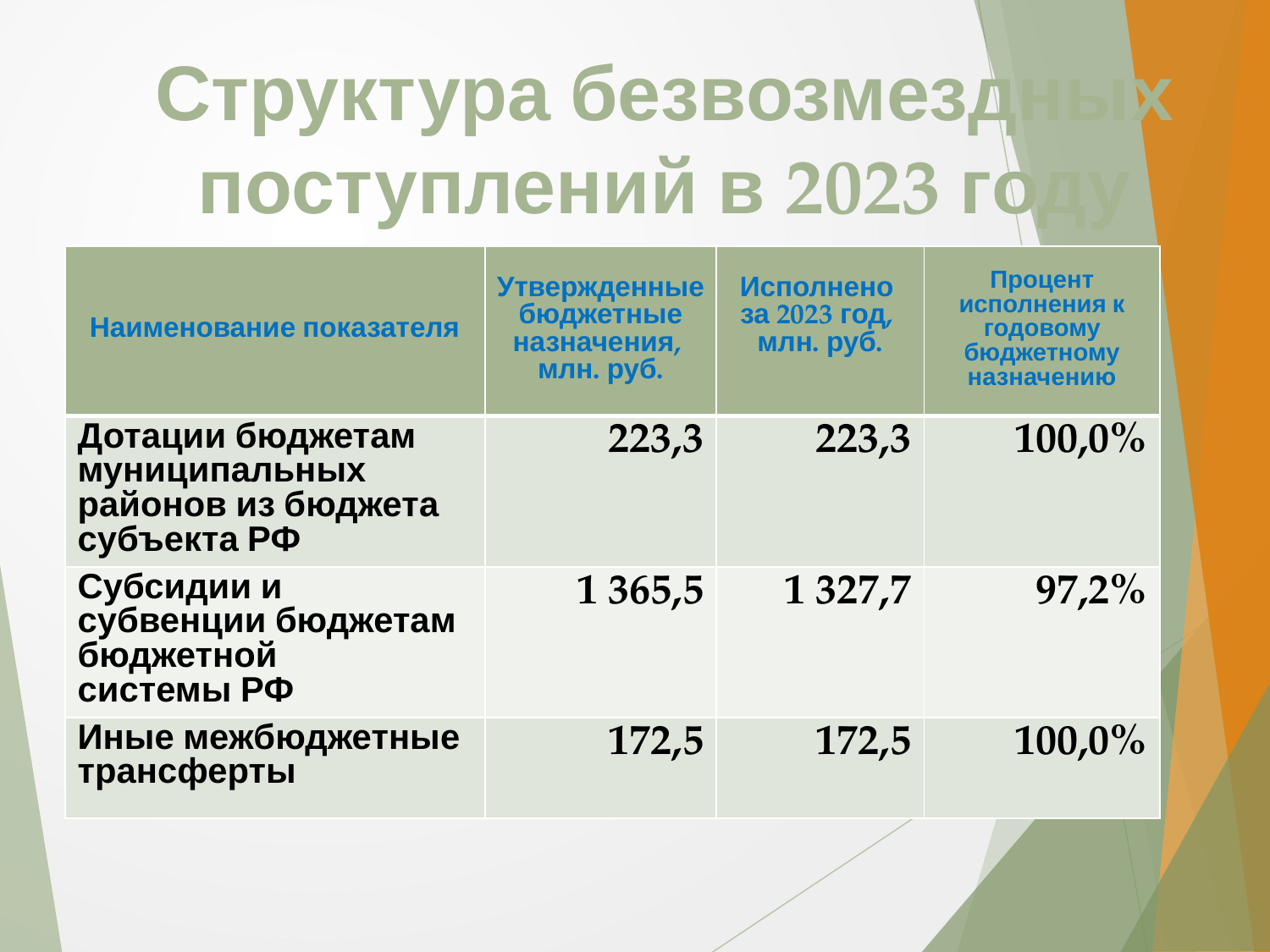

# Структура безвозмездных поступлений в 2023 году
| Наименование показателя | Утвержденные бюджетные назначения, млн. руб. | Исполнено за 2023 год, млн. руб. | Процент исполнения к годовому бюджетному назначению |
| --- | --- | --- | --- |
| Дотации бюджетам муниципальных районов из бюджета субъекта РФ | 223,3 | 223,3 | 100,0% |
| Субсидии и субвенции бюджетам бюджетной системы РФ | 1 365,5 | 1 327,7 | 97,2% |
| Иные межбюджетные трансферты | 172,5 | 172,5 | 100,0% |